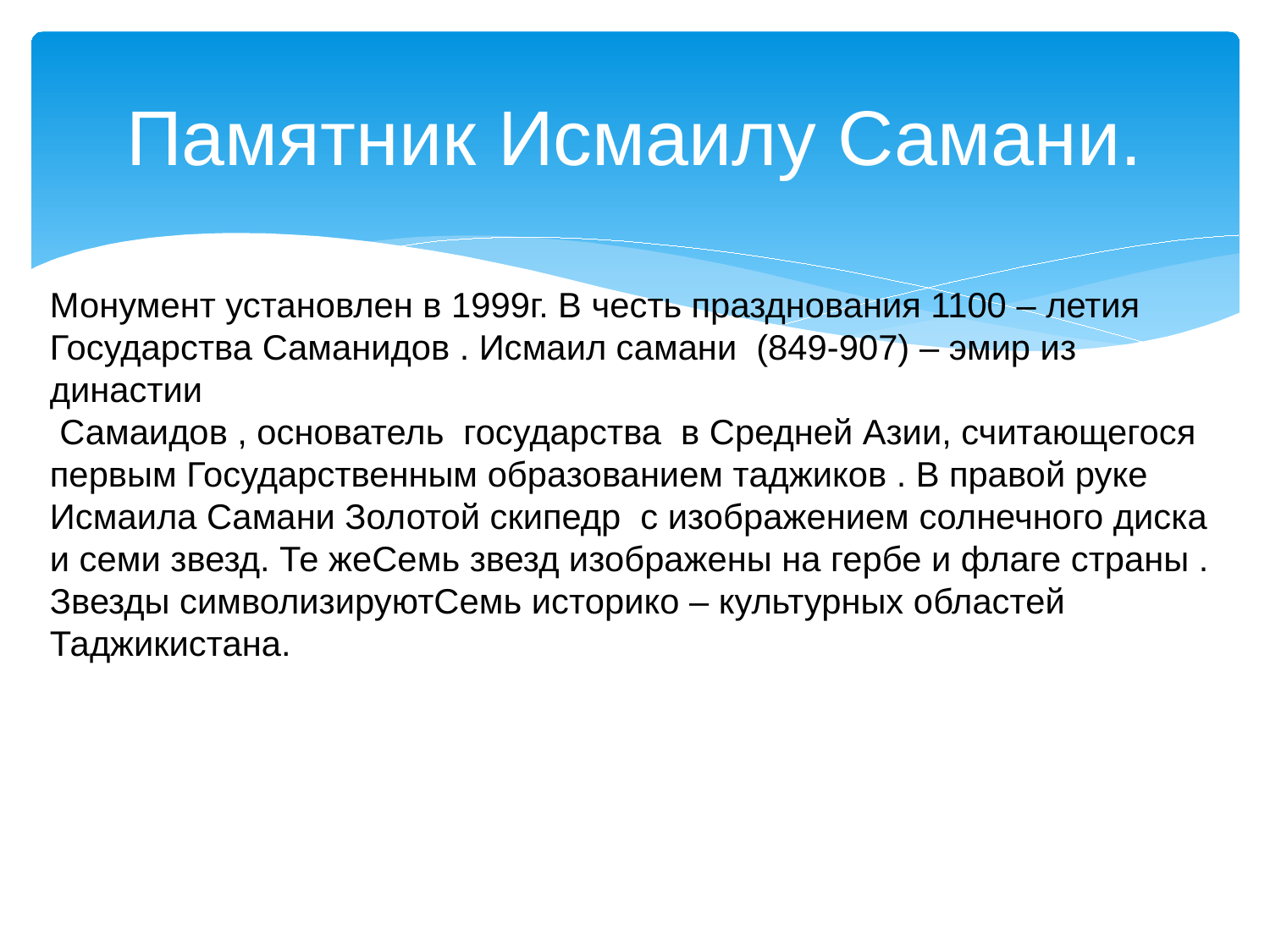

# Памятник Исмаилу Самани.
Монумент установлен в 1999г. В честь празднования 1100 – летия
Государства Саманидов . Исмаил самани  (849-907) – эмир из династии
 Самаидов , основатель  государства  в Средней Азии, считающегося первым Государственным образованием таджиков . В правой руке Исмаила Самани Золотой скипедр  с изображением солнечного диска и семи звезд. Те жеСемь звезд изображены на гербе и флаге страны . Звезды символизируютСемь историко – культурных областей Таджикистана.